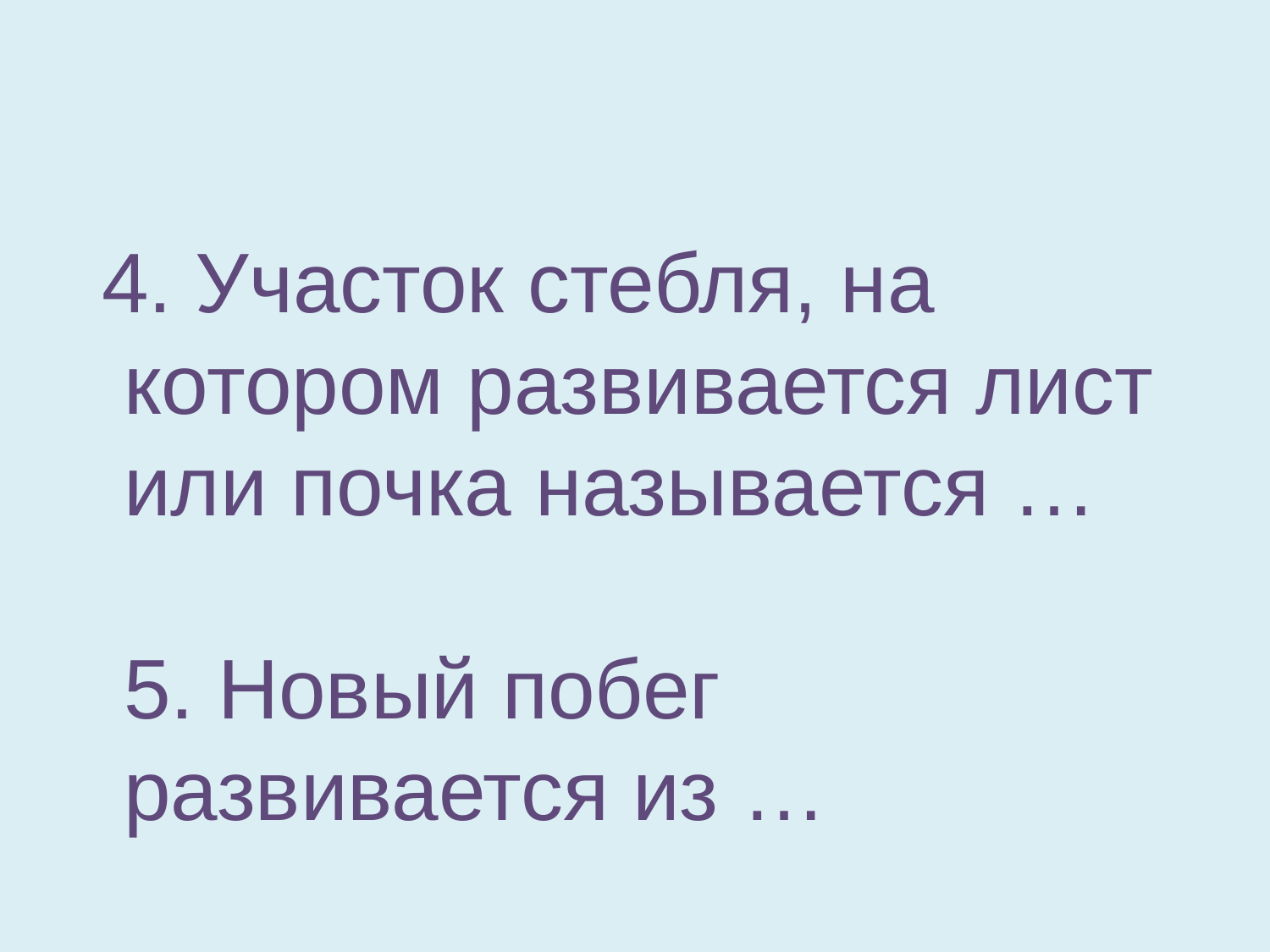

4. Участок стебля, на котором развивается лист или почка называется …
5. Новый побег развивается из …